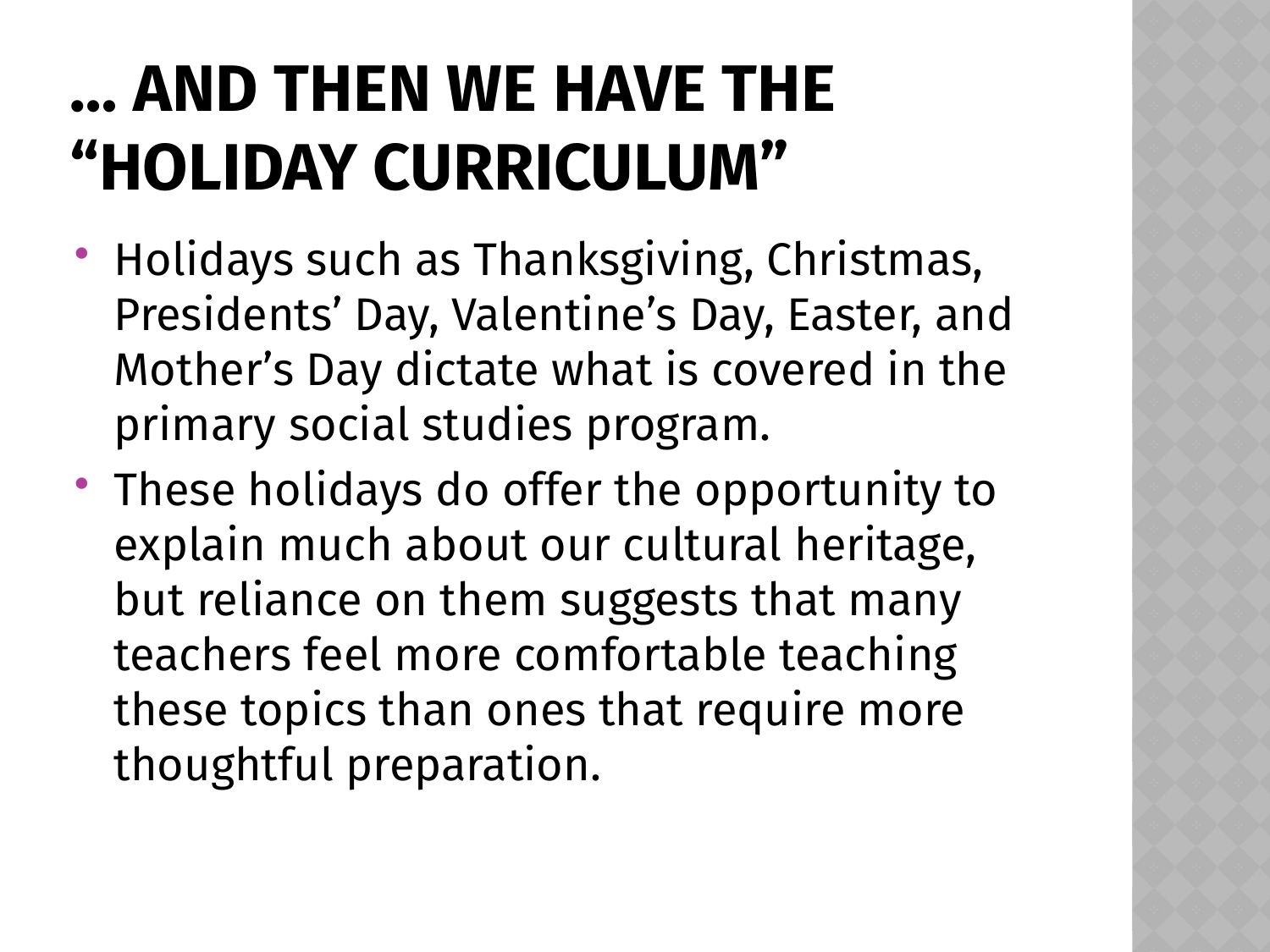

# … and then we have the “holiday Curriculum”
Holidays such as Thanksgiving, Christmas, Presidents’ Day, Valentine’s Day, Easter, and Mother’s Day dictate what is covered in the primary social studies program.
These holidays do offer the opportunity to explain much about our cultural heritage, but reliance on them suggests that many teachers feel more comfortable teaching these topics than ones that require more thoughtful preparation.